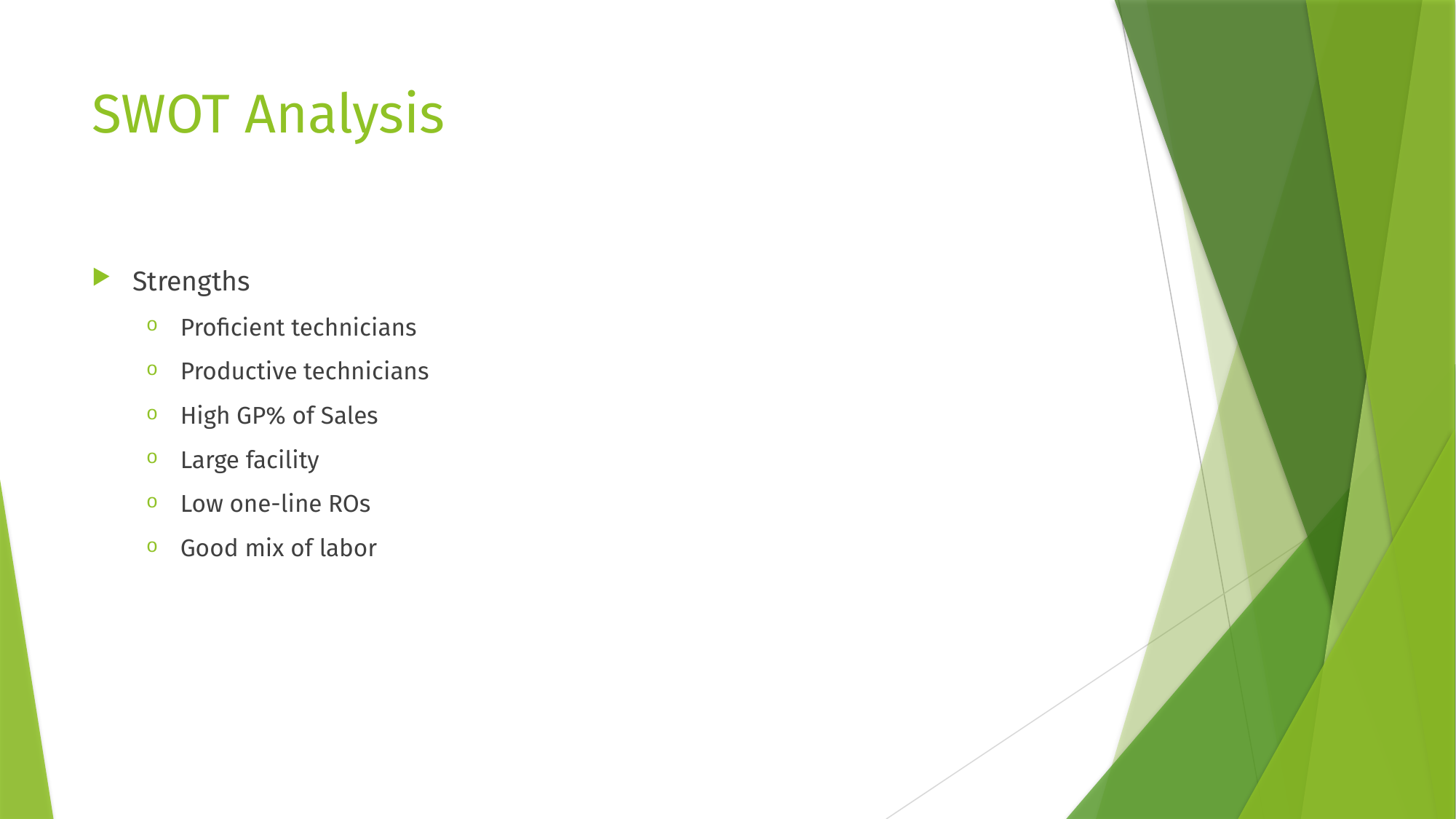

# SWOT Analysis
Strengths
Proficient technicians
Productive technicians
High GP% of Sales
Large facility
Low one-line ROs
Good mix of labor